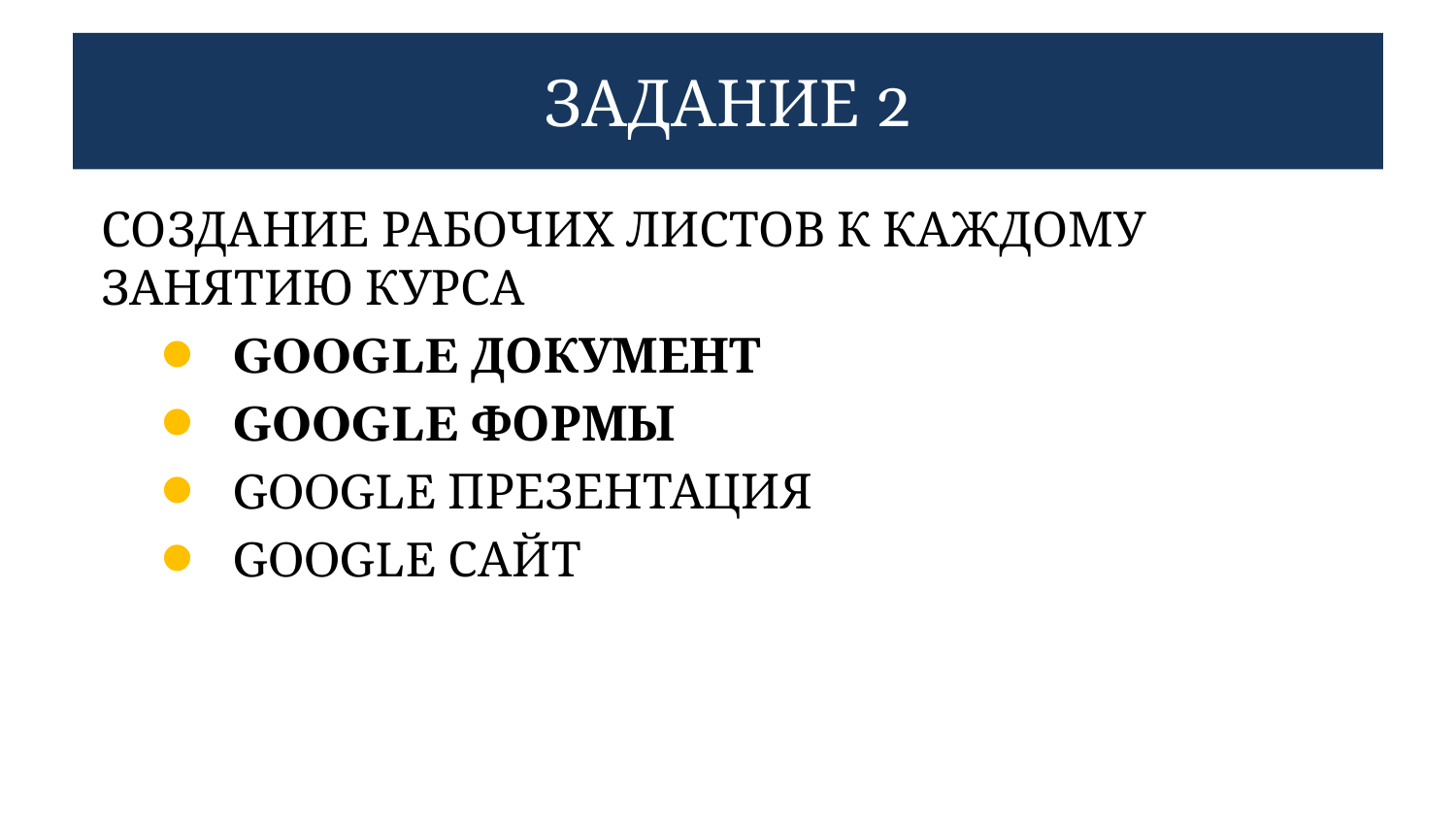

# ЗАДАНИЕ 2
СОЗДАНИЕ РАБОЧИХ ЛИСТОВ К КАЖДОМУ ЗАНЯТИЮ КУРСА
GOOGLE ДОКУМЕНТ
GOOGLE ФОРМЫ
GOOGLE ПРЕЗЕНТАЦИЯ
GOOGLE САЙТ